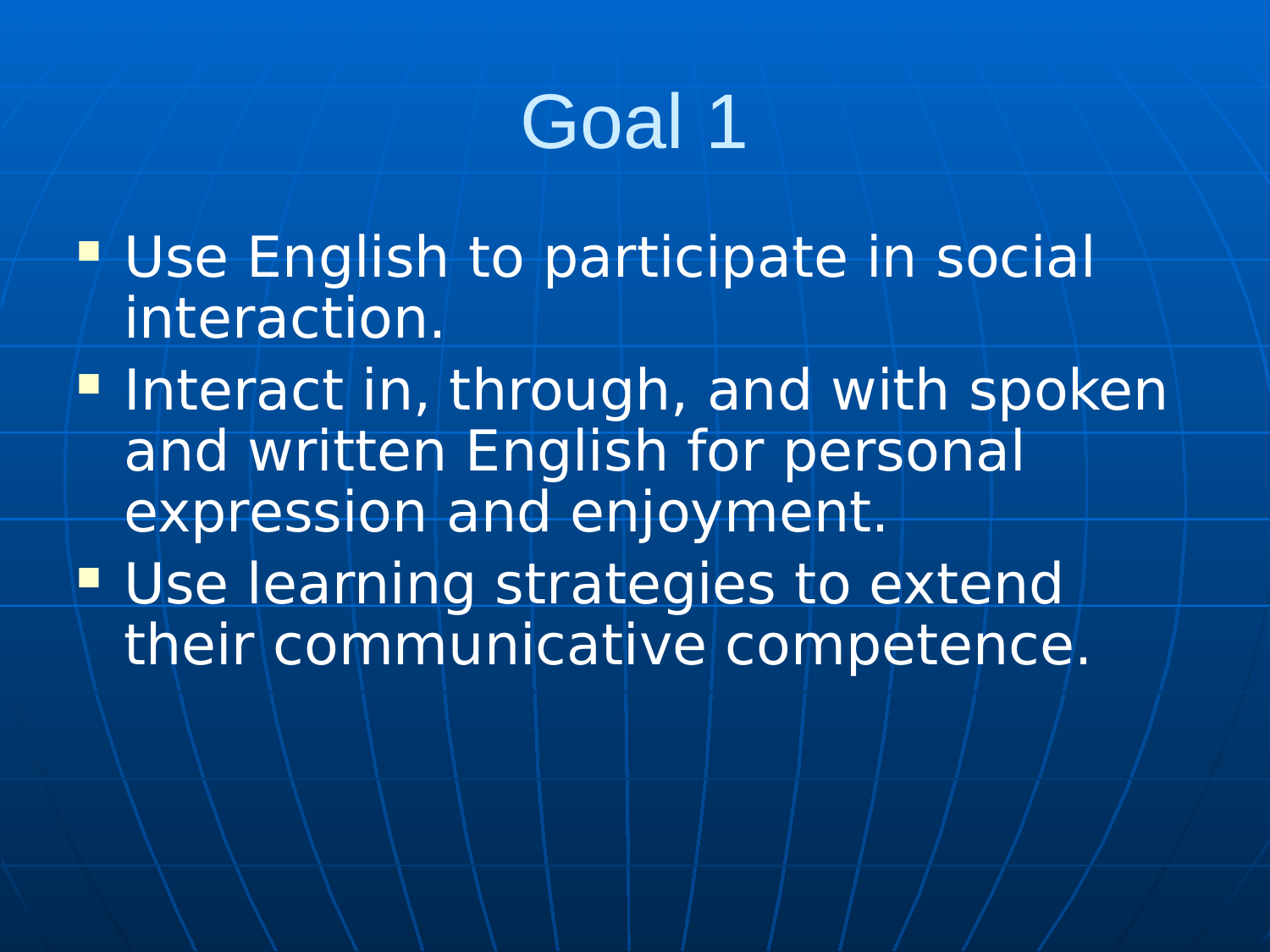

# Goal 1
Use English to participate in social interaction.
Interact in, through, and with spoken and written English for personal expression and enjoyment.
Use learning strategies to extend their communicative competence.